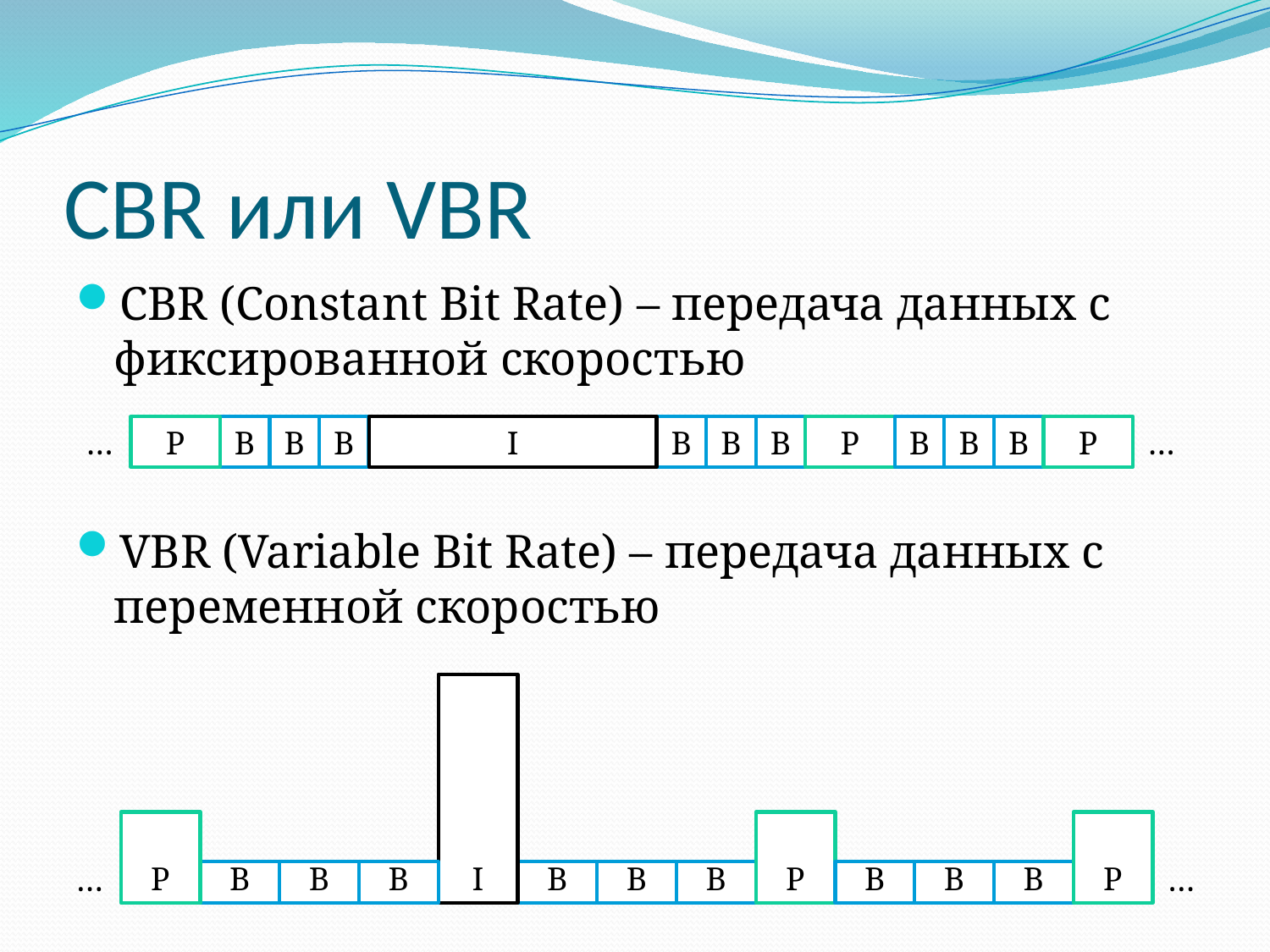

# CBR или VBR
CBR (Constant Bit Rate) – передача данных с фиксированной скоростью

VBR (Variable Bit Rate) – передача данных с переменной скоростью
…
P
B
B
B
I
B
B
B
P
B
B
B
P
…
I
P
P
P
…
…
B
B
B
B
B
B
B
B
B